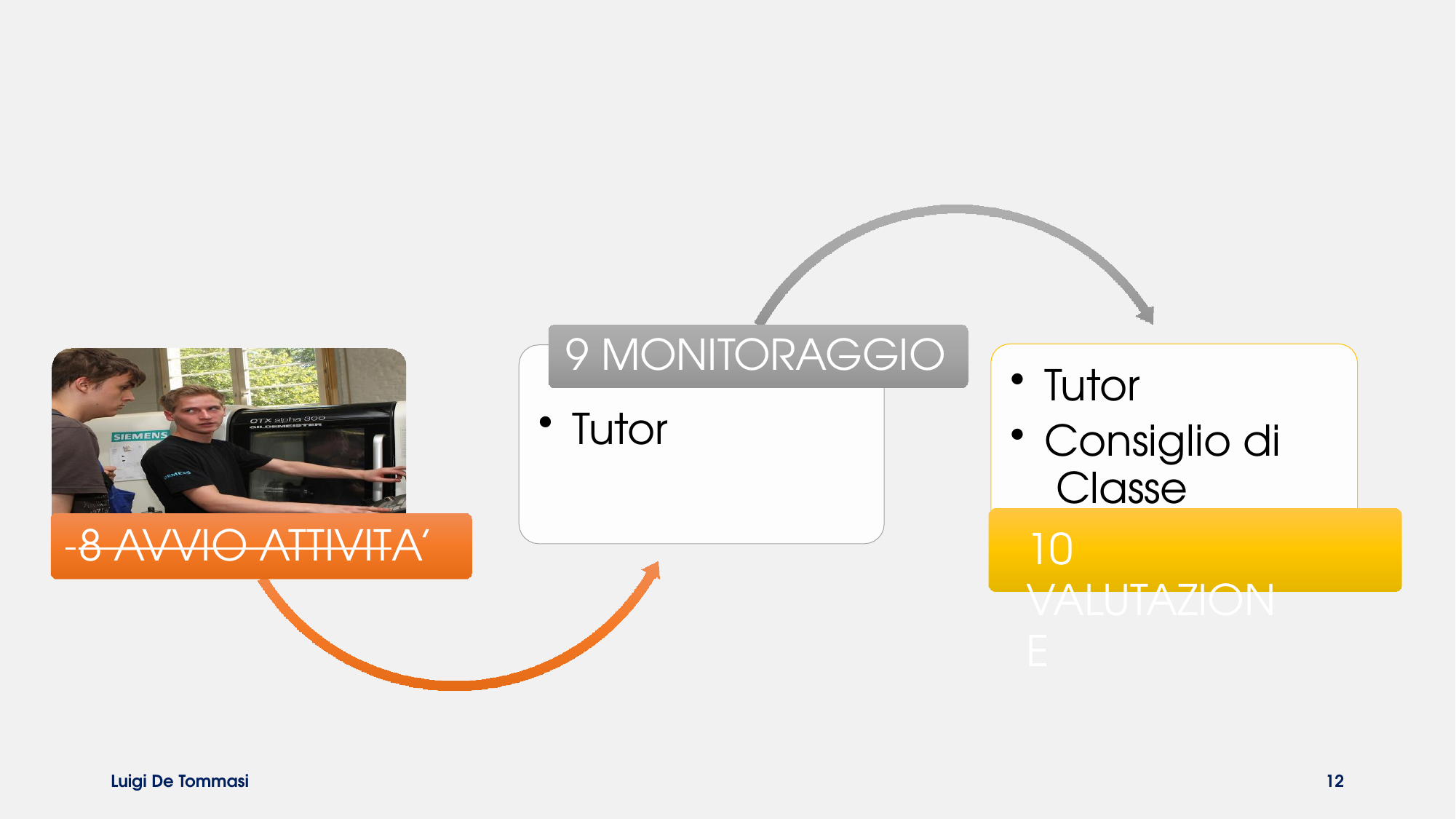

9 MONITORAGGIO
Tutor

Tutor
Consiglio di  Classe
10 VALUTAZIONE

 8 AVVIO ATTIVITA’
Luigi De Tommasi
12